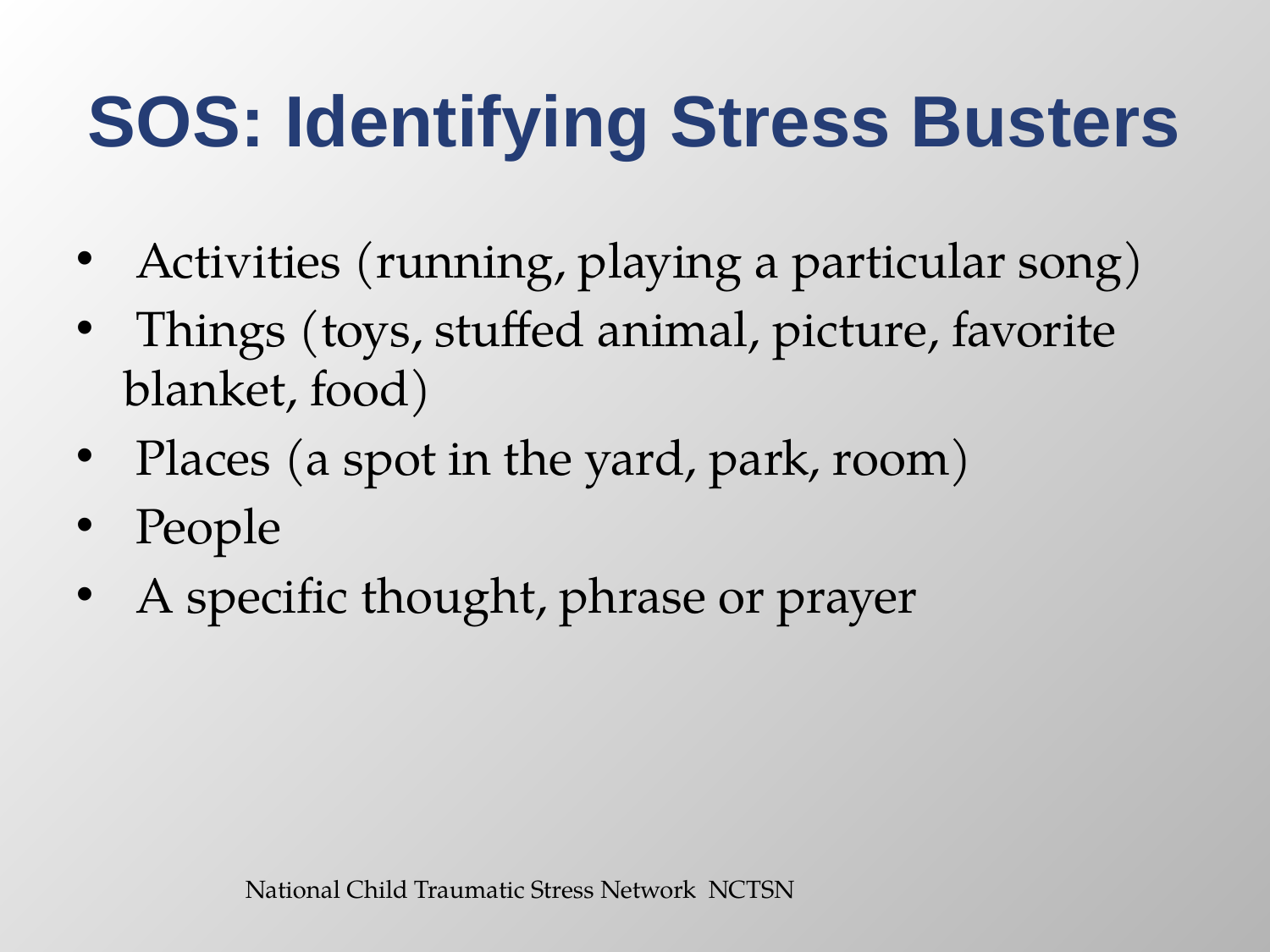

# SOS: Identifying Stress Busters
 Activities (running, playing a particular song)
 Things (toys, stuffed animal, picture, favorite blanket, food)
 Places (a spot in the yard, park, room)
 People
 A specific thought, phrase or prayer
National Child Traumatic Stress Network  NCTSN